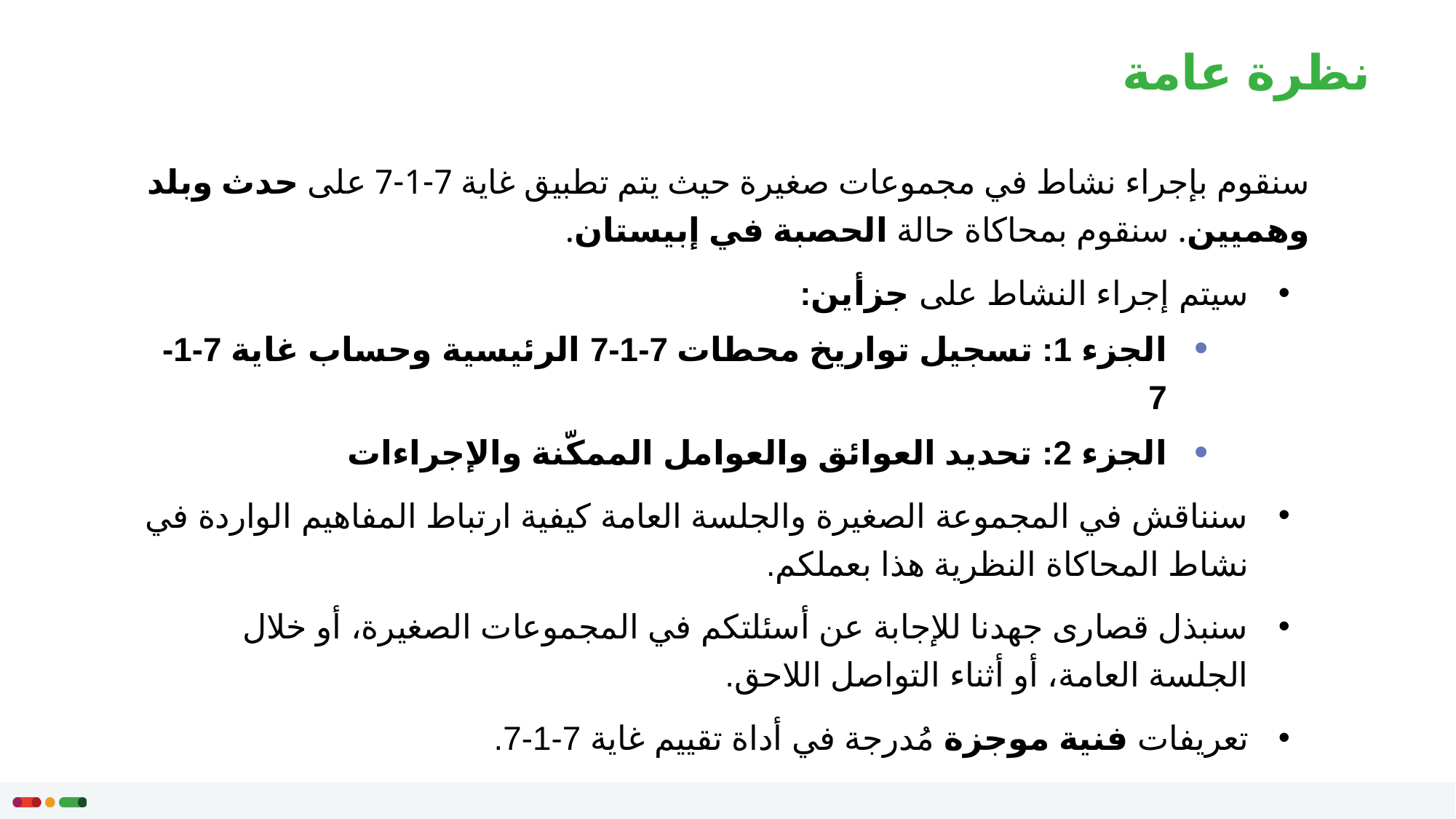

نظرة عامة
سنقوم بإجراء نشاط في مجموعات صغيرة حيث يتم تطبيق غاية 7-1-7 على حدث وبلد وهميين. سنقوم بمحاكاة حالة الحصبة في إبيستان.
سيتم إجراء النشاط على جزأين:
الجزء 1: تسجيل تواريخ محطات 7-1-7 الرئيسية وحساب غاية 7-1-7
الجزء 2: تحديد العوائق والعوامل الممكّنة والإجراءات
سنناقش في المجموعة الصغيرة والجلسة العامة كيفية ارتباط المفاهيم الواردة في نشاط المحاكاة النظرية هذا بعملكم.
سنبذل قصارى جهدنا للإجابة عن أسئلتكم في المجموعات الصغيرة، أو خلال الجلسة العامة، أو أثناء التواصل اللاحق.
تعريفات فنية موجزة مُدرجة في أداة تقييم غاية 7-1-7.